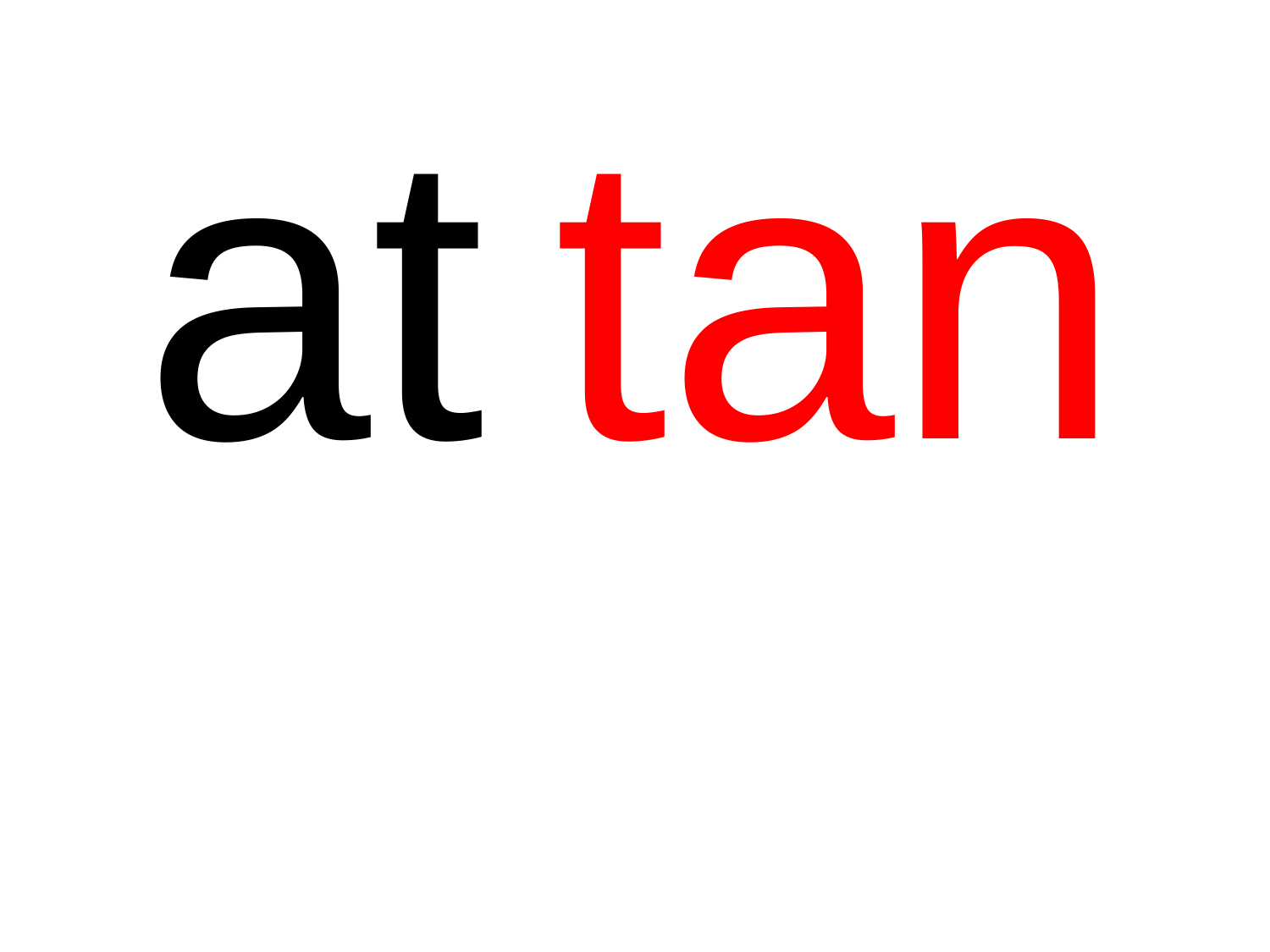

| at |
| --- |
| tan |
| --- |